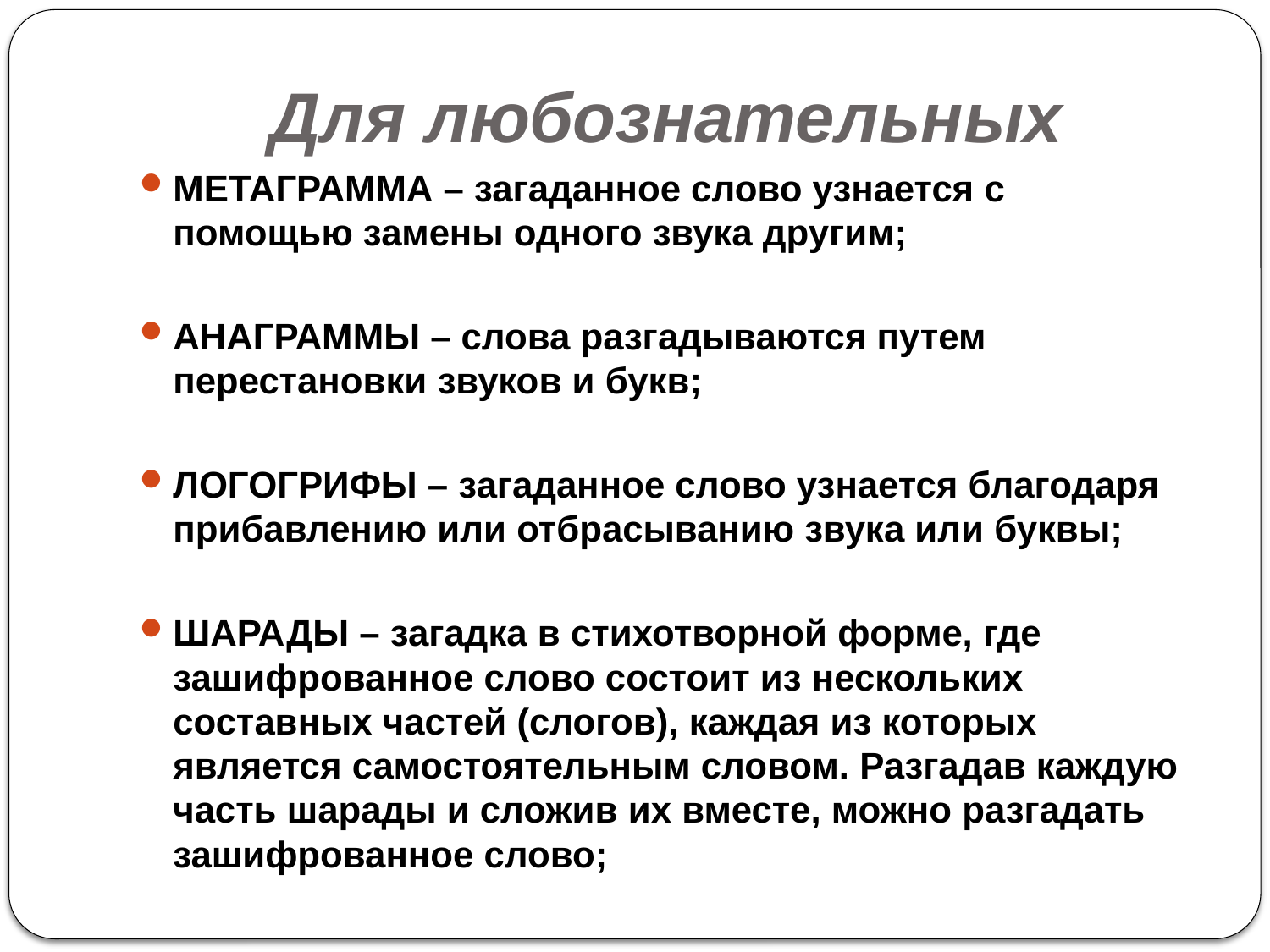

# Для любознательных
МЕТАГРАММА – загаданное слово узнается с помощью замены одного звука другим;

АНАГРАММЫ – слова разгадываются путем перестановки звуков и букв;

ЛОГОГРИФЫ – загаданное слово узнается благодаря прибавлению или отбрасыванию звука или буквы;

ШАРАДЫ – загадка в стихотворной форме, где зашифрованное слово состоит из нескольких составных частей (слогов), каждая из которых является самостоятельным словом. Разгадав каждую часть шарады и сложив их вместе, можно разгадать зашифрованное слово;